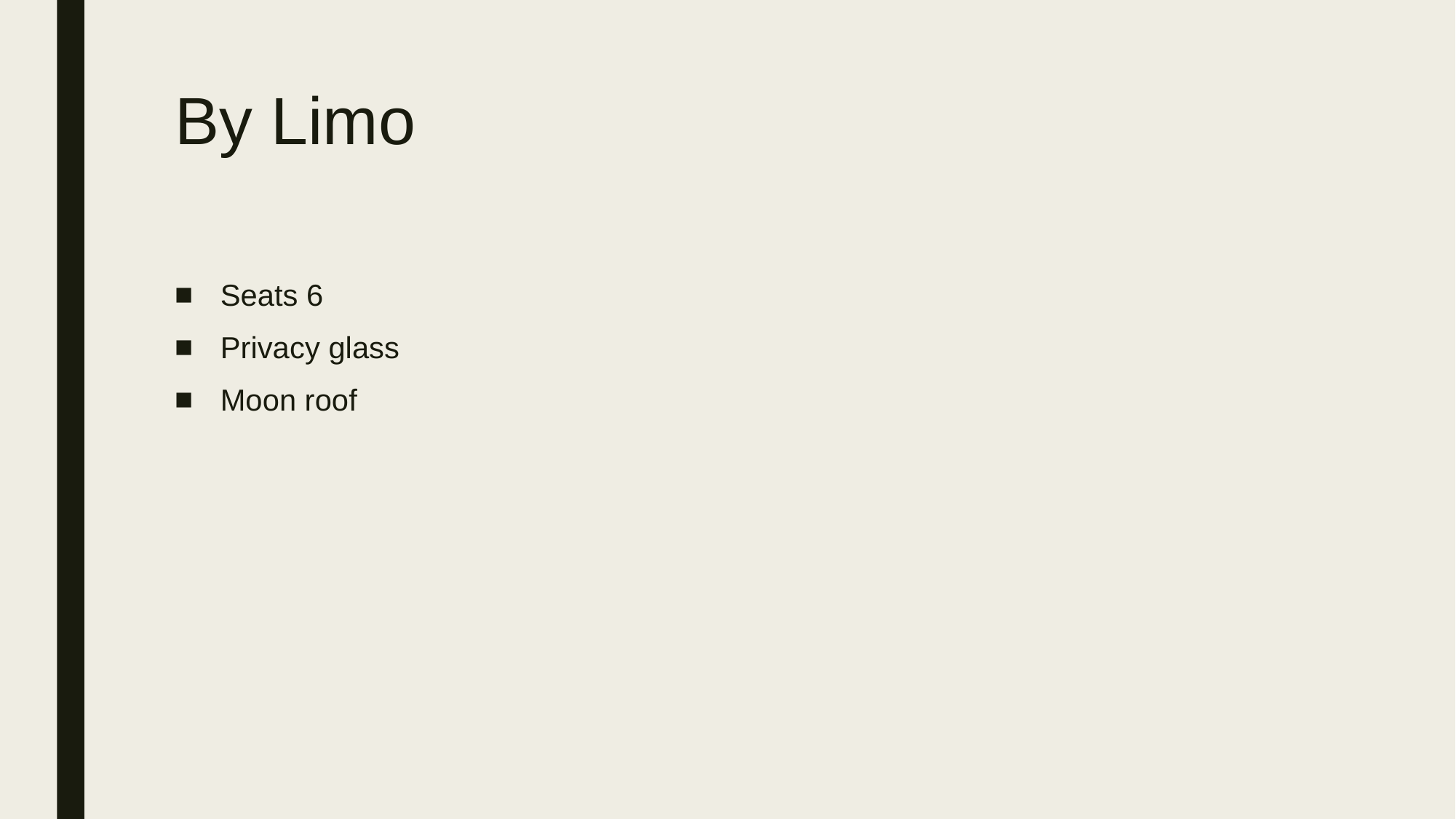

# By Limo
Seats 6
Privacy glass
Moon roof